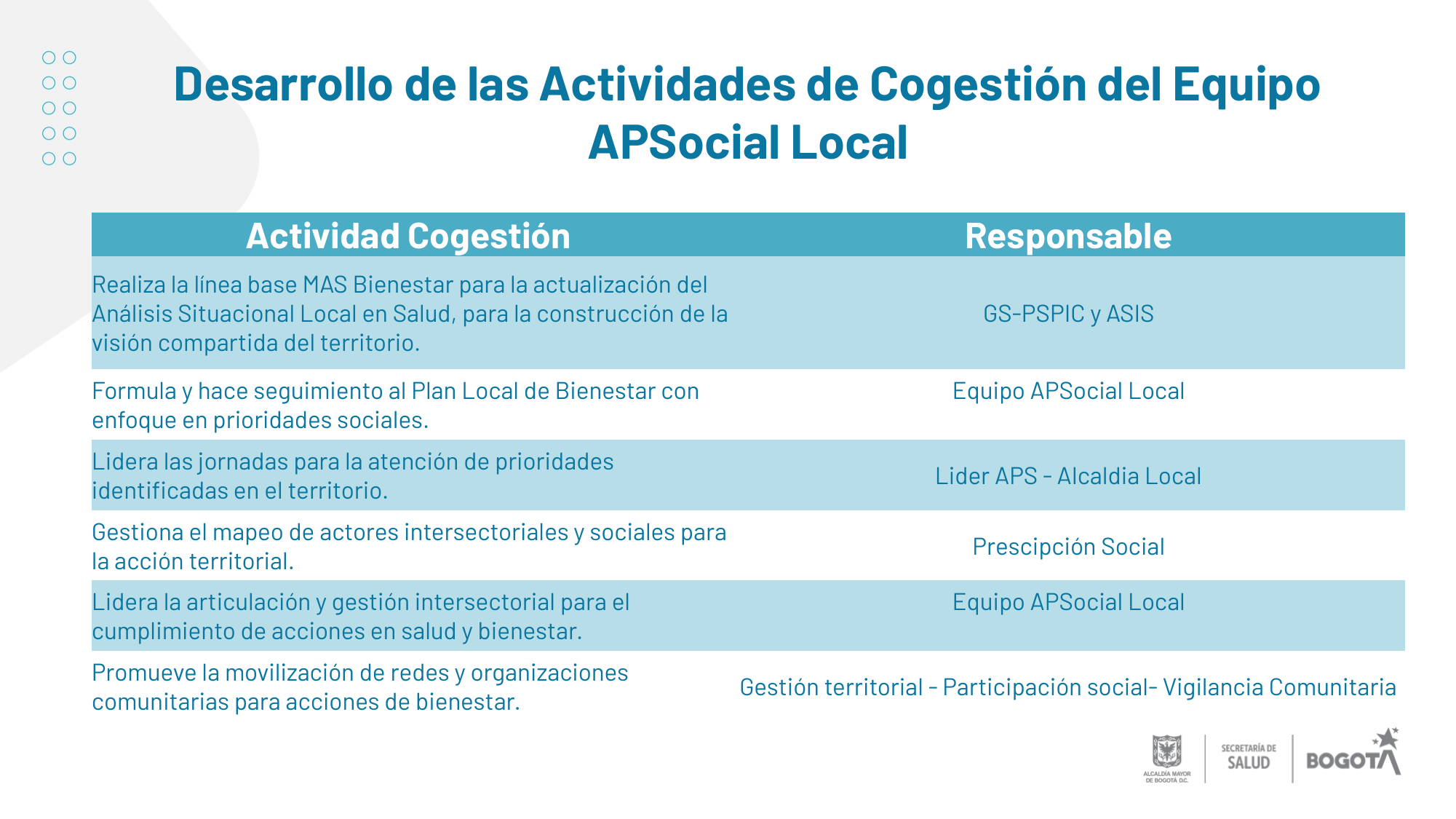

Desarrollo de las Actividades de Cogestión del Equipo APSocial Local
| Actividad Cogestión | Responsable |
| --- | --- |
| Realiza la línea base MAS Bienestar para la actualización del Análisis Situacional Local en Salud, para la construcción de la visión compartida del territorio. | GS-PSPIC y ASIS |
| Formula y hace seguimiento al Plan Local de Bienestar con enfoque en prioridades sociales. | Equipo APSocial Local |
| Lidera las jornadas para la atención de prioridades identificadas en el territorio. | Lider APS - Alcaldia Local |
| Gestiona el mapeo de actores intersectoriales y sociales para la acción territorial. | Prescipción Social |
| Lidera la articulación y gestión intersectorial para el cumplimiento de acciones en salud y bienestar. | Equipo APSocial Local |
| Promueve la movilización de redes y organizaciones comunitarias para acciones de bienestar. | Gestión territorial - Participación social- Vigilancia Comunitaria |